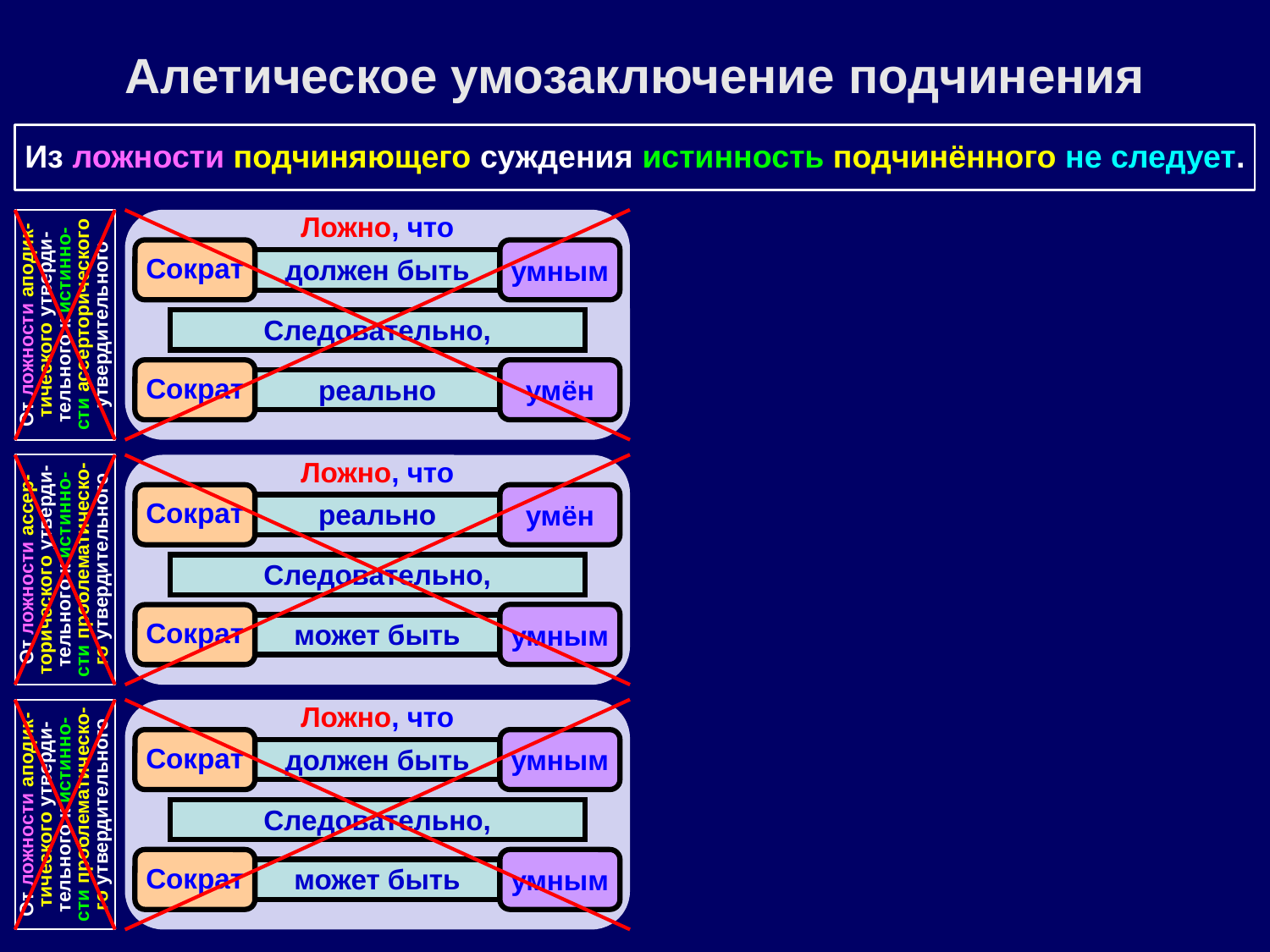

Алетическое умозаключение подчинения
Из ложности подчиняющего суждения истинность подчинённого не следует.
Ложно, что
Сократ
умным
должен быть
От ложности аподик-тического утверди-тельного к истинно-сти ассерторического утвердительного
Следовательно,
Сократ
умён
реально
Ложно, что
Сократ
умён
реально
От ложности ассер-торического утверди-тельного к истинно-сти проблематическо-го утвердительного
Следовательно,
умным
Сократ
может быть
Ложно, что
Сократ
умным
должен быть
От ложности аподик-тического утверди-тельного к истинно-сти проблематическо-го утвердительного
Следовательно,
Сократ
умным
может быть